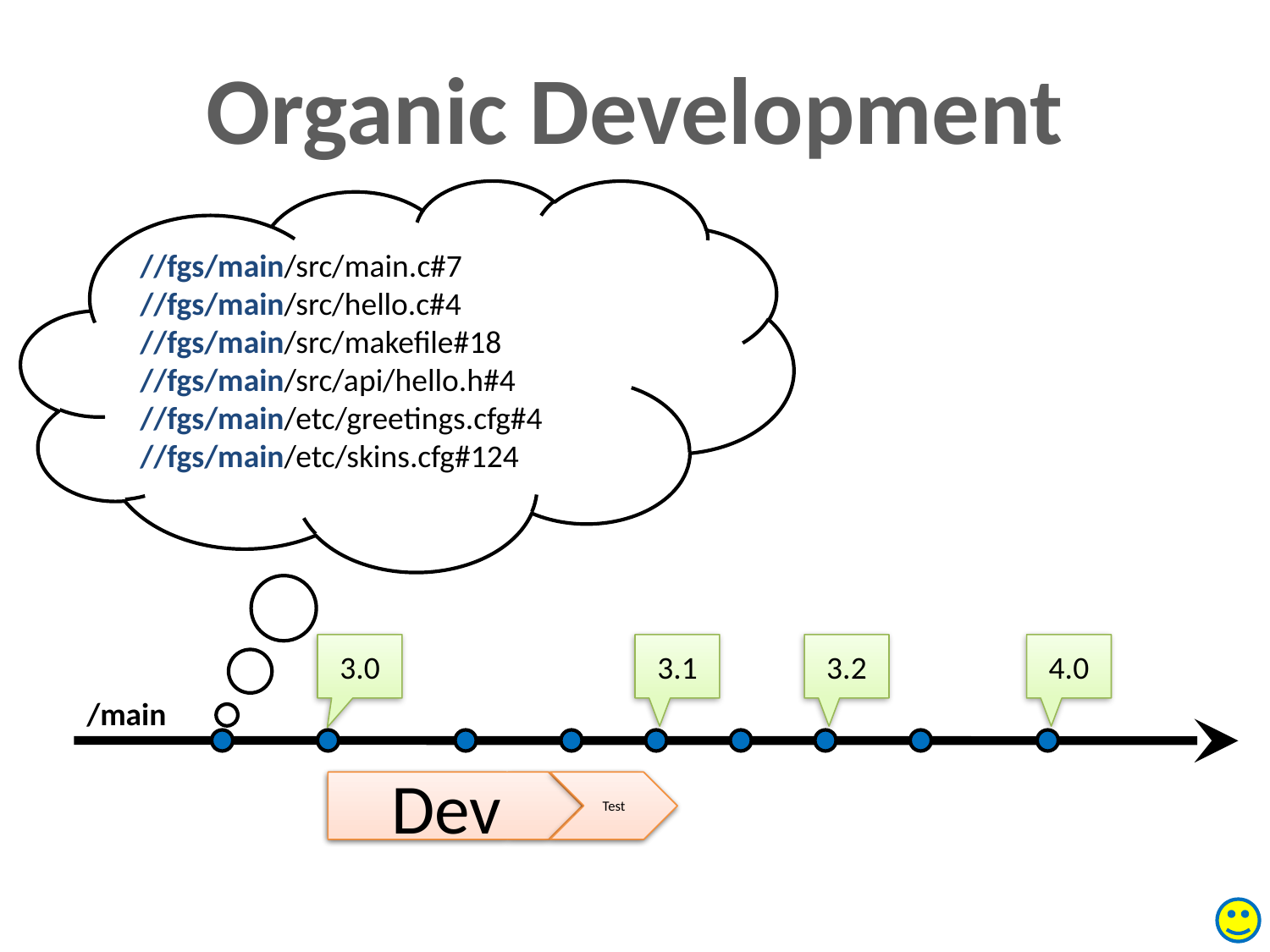

Organic Development
//fgs/main/src/main.c#7
//fgs/main/src/hello.c#4
//fgs/main/src/makefile#18
//fgs/main/src/api/hello.h#4
//fgs/main/etc/greetings.cfg#4
//fgs/main/etc/skins.cfg#124

3.0
3.1
3.2
4.0
/main

Dev
Dev
Test
Test